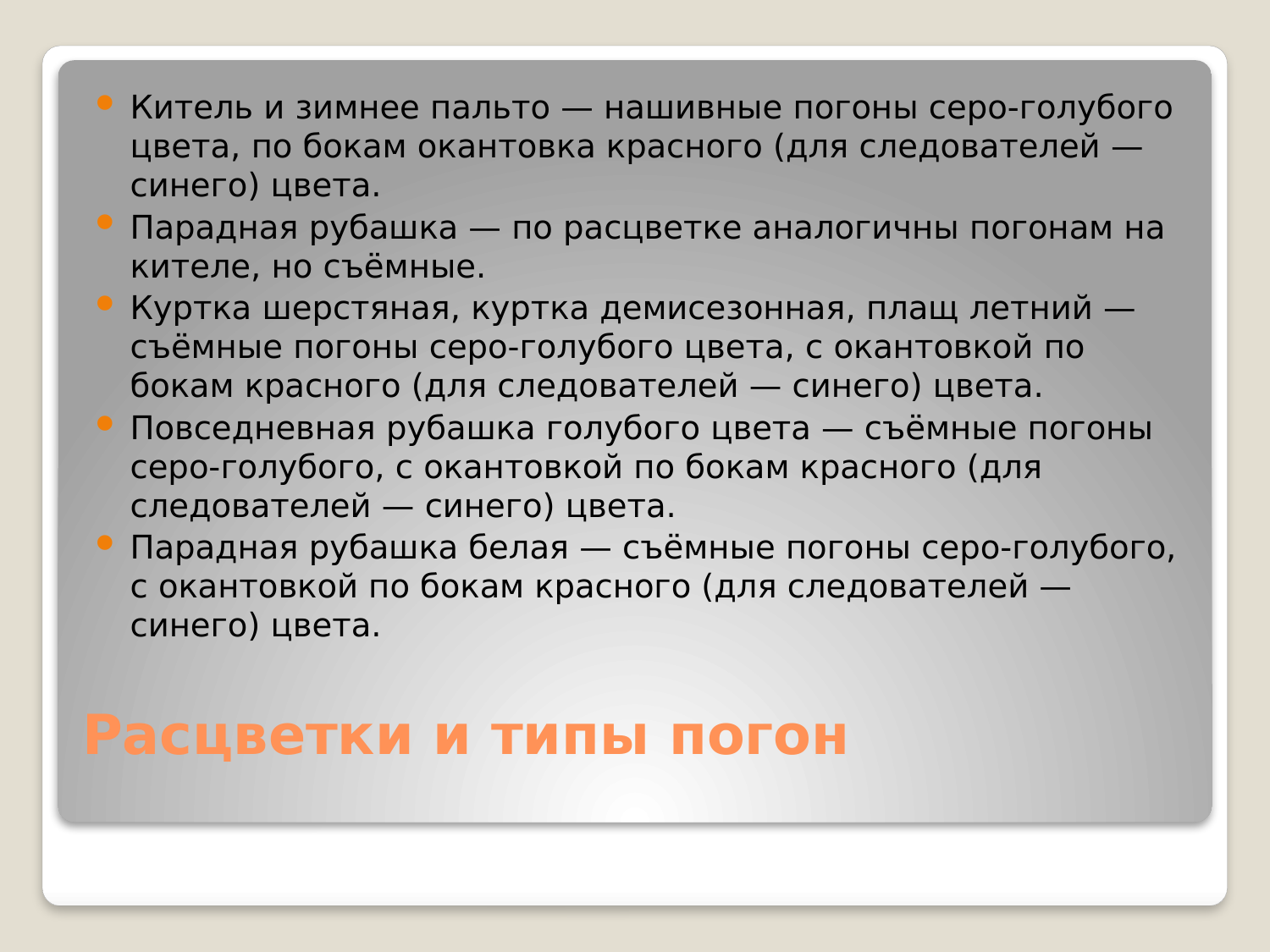

Китель и зимнее пальто — нашивные погоны серо-голубого цвета, по бокам окантовка красного (для следователей — синего) цвета.
Парадная рубашка — по расцветке аналогичны погонам на кителе, но съёмные.
Куртка шерстяная, куртка демисезонная, плащ летний — съёмные погоны серо-голубого цвета, с окантовкой по бокам красного (для следователей — синего) цвета.
Повседневная рубашка голубого цвета — съёмные погоны серо-голубого, с окантовкой по бокам красного (для следователей — синего) цвета.
Парадная рубашка белая — съёмные погоны серо-голубого, с окантовкой по бокам красного (для следователей — синего) цвета.

# Расцветки и типы погон